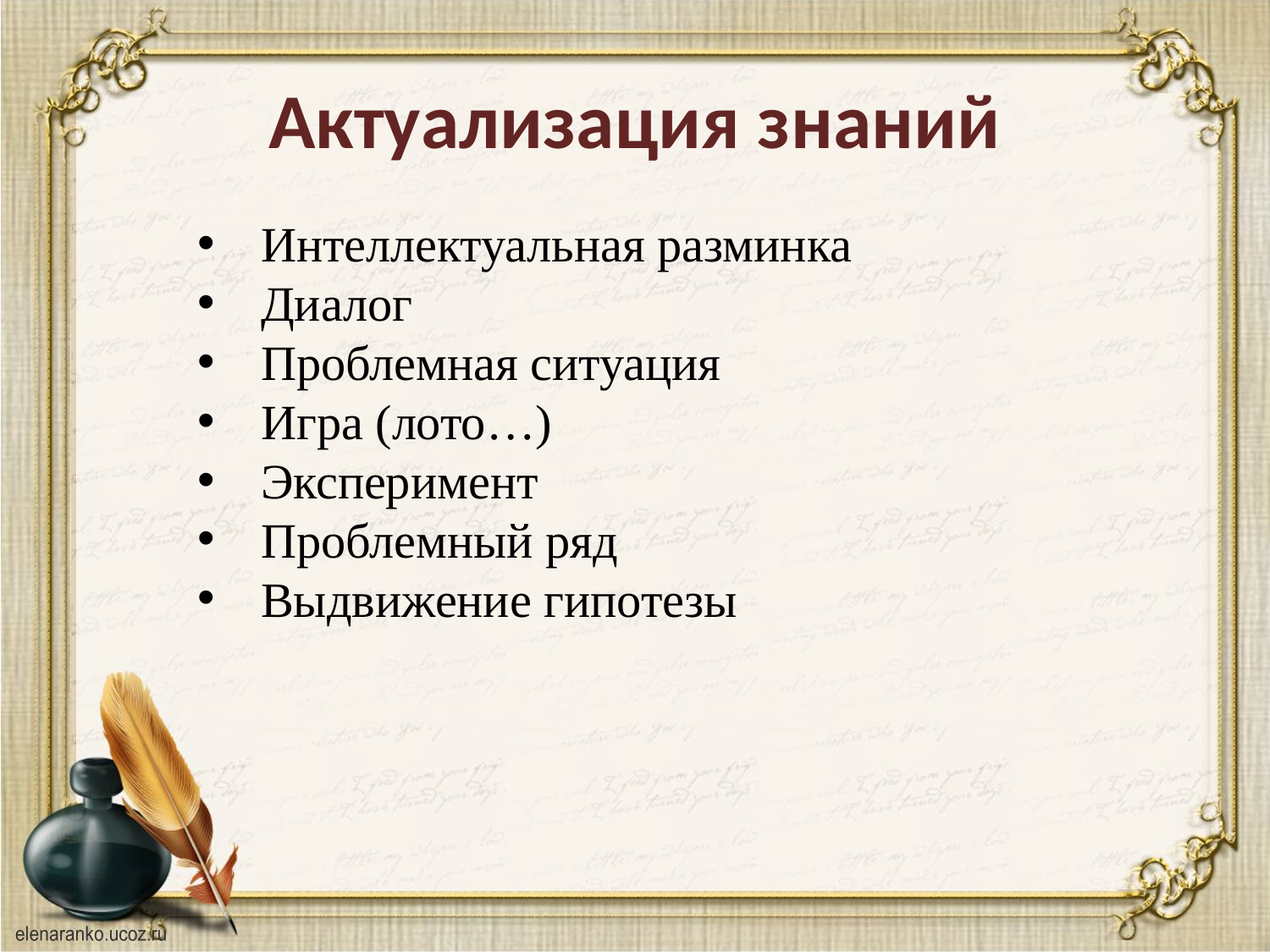

# Актуализация знаний
Интеллектуальная разминка
Диалог
Проблемная ситуация
Игра (лото…)
Эксперимент
Проблемный ряд
Выдвижение гипотезы